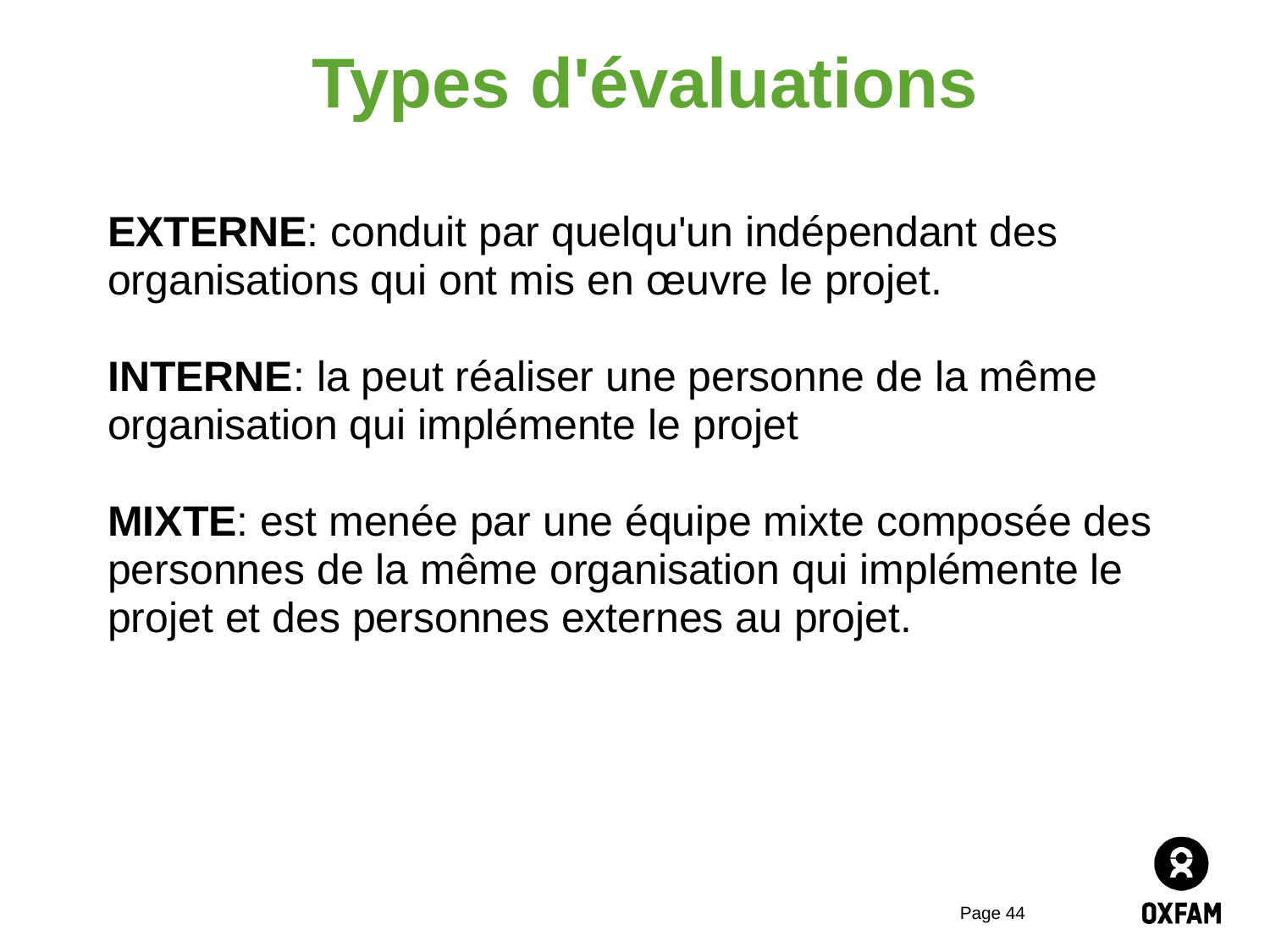

Types d'évaluations
EXTERNE: conduit par quelqu'un indépendant des organisations qui ont mis en œuvre le projet.
INTERNE: la peut réaliser une personne de la même organisation qui implémente le projet
MIXTE: est menée par une équipe mixte composée des personnes de la même organisation qui implémente le projet et des personnes externes au projet.